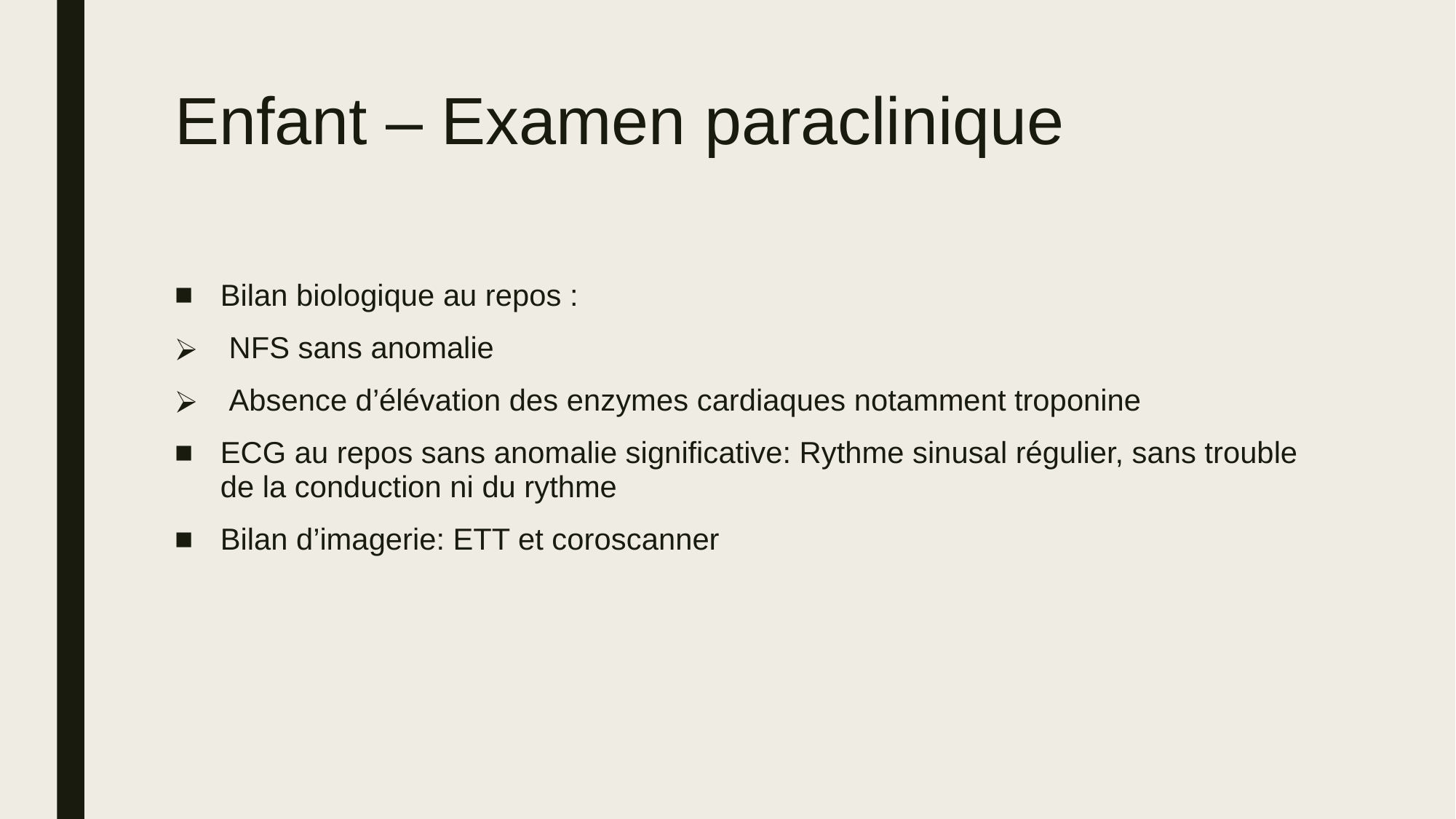

# Enfant – Examen paraclinique
Bilan biologique au repos :
 NFS sans anomalie
 Absence d’élévation des enzymes cardiaques notamment troponine
ECG au repos sans anomalie significative: Rythme sinusal régulier, sans trouble de la conduction ni du rythme
Bilan d’imagerie: ETT et coroscanner